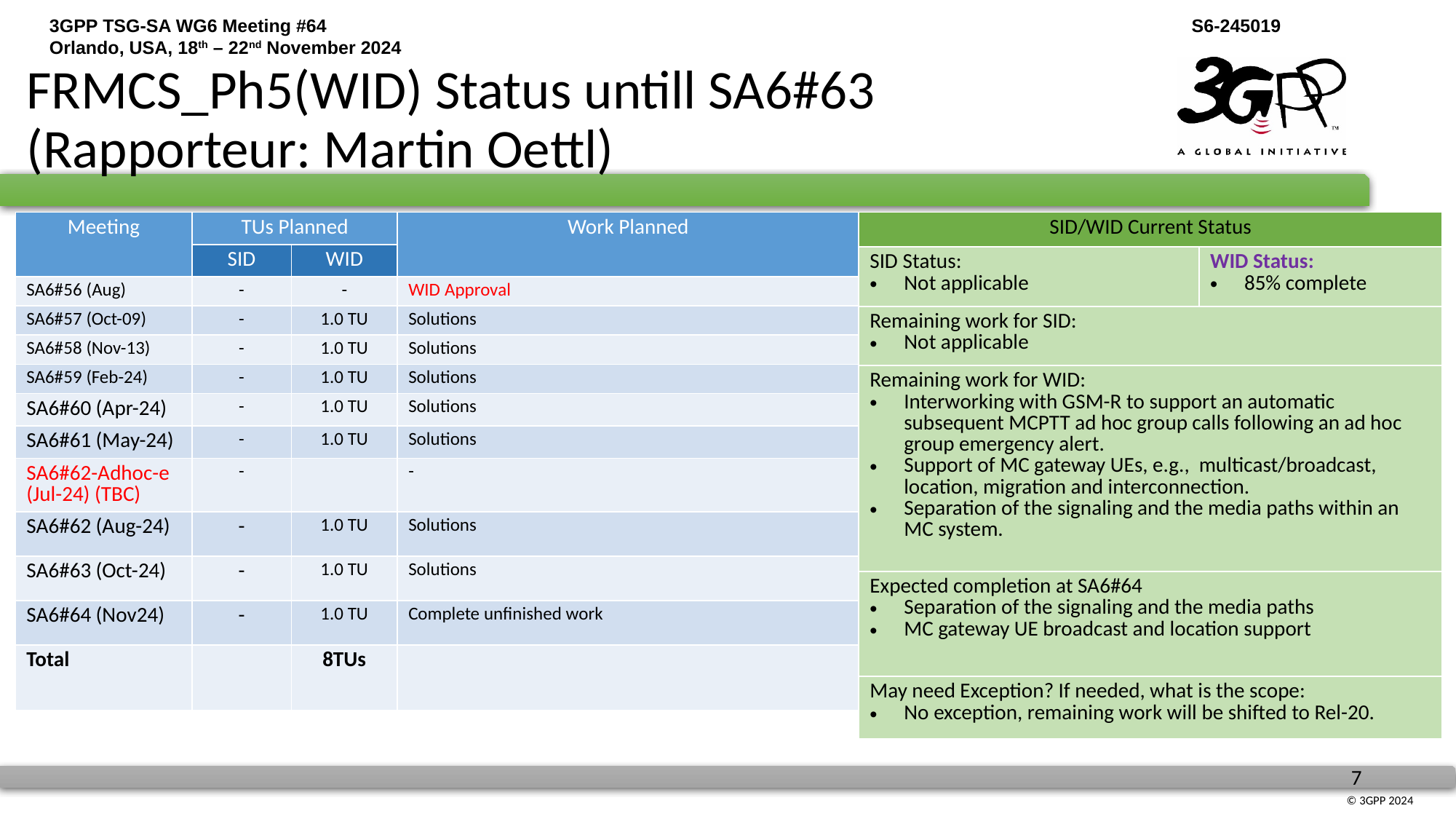

# FRMCS_Ph5(WID) Status untill SA6#63 (Rapporteur: Martin Oettl)
| Meeting | TUs Planned |  | Work Planned |
| --- | --- | --- | --- |
|  | SID | WID |  |
| SA6#56 (Aug) | - | - | WID Approval |
| SA6#57 (Oct-09) | - | 1.0 TU | Solutions |
| SA6#58 (Nov-13) | - | 1.0 TU | Solutions |
| SA6#59 (Feb-24) | - | 1.0 TU | Solutions |
| SA6#60 (Apr-24) | - | 1.0 TU | Solutions |
| SA6#61 (May-24) | - | 1.0 TU | Solutions |
| SA6#62-Adhoc-e (Jul-24) (TBC) | - |  | - |
| SA6#62 (Aug-24) | - | 1.0 TU | Solutions |
| SA6#63 (Oct-24) | - | 1.0 TU | Solutions |
| SA6#64 (Nov24) | - | 1.0 TU | Complete unfinished work |
| Total |  | 8TUs |  |
| SID/WID Current Status |  |
| --- | --- |
| SID Status: Not applicable | WID Status: 85% complete |
| Remaining work for SID: Not applicable |  |
| Remaining work for WID: Interworking with GSM-R to support an automatic subsequent MCPTT ad hoc group calls following an ad hoc group emergency alert. Support of MC gateway UEs, e.g., multicast/broadcast, location, migration and interconnection. Separation of the signaling and the media paths within an MC system. |  |
| Expected completion at SA6#64 Separation of the signaling and the media paths MC gateway UE broadcast and location support |  |
| May need Exception? If needed, what is the scope: No exception, remaining work will be shifted to Rel-20. |  |